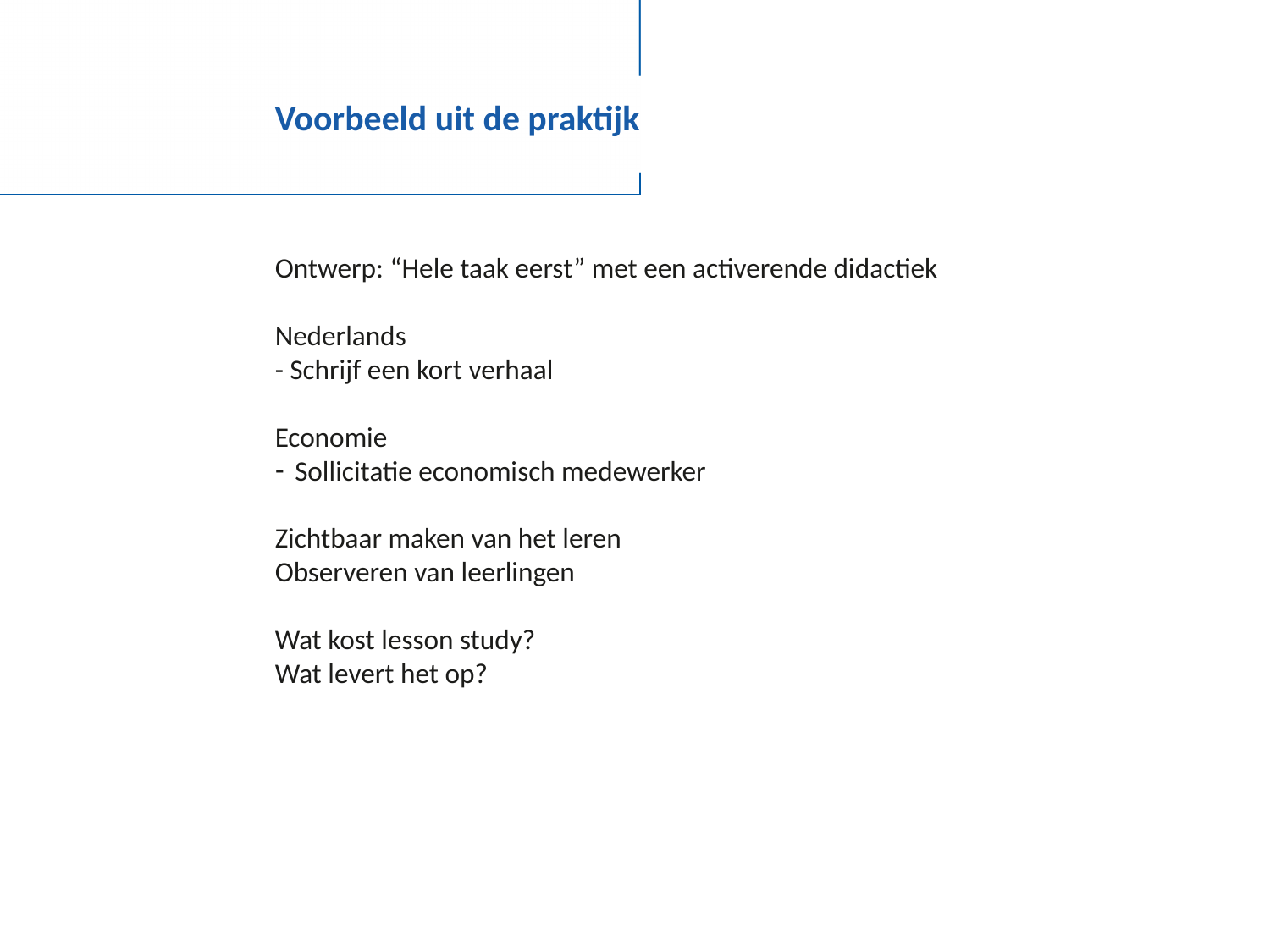

# Voorbeeld uit de praktijk
Ontwerp: “Hele taak eerst” met een activerende didactiek

Nederlands
- Schrijf een kort verhaal

Economie
Sollicitatie economisch medewerker

Zichtbaar maken van het leren
Observeren van leerlingen

Wat kost lesson study?
Wat levert het op?